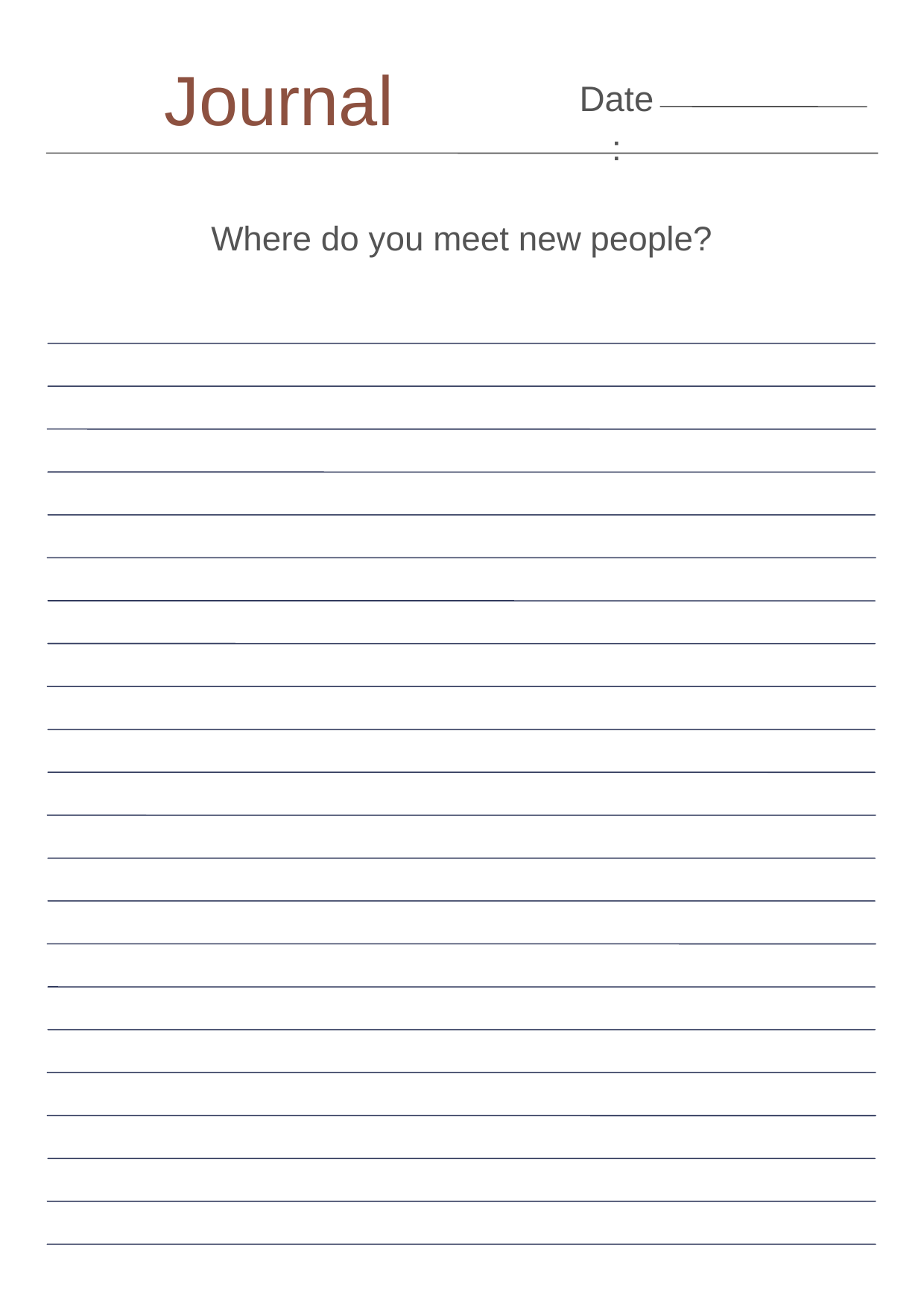

Journal
Date:

Where do you meet new people?